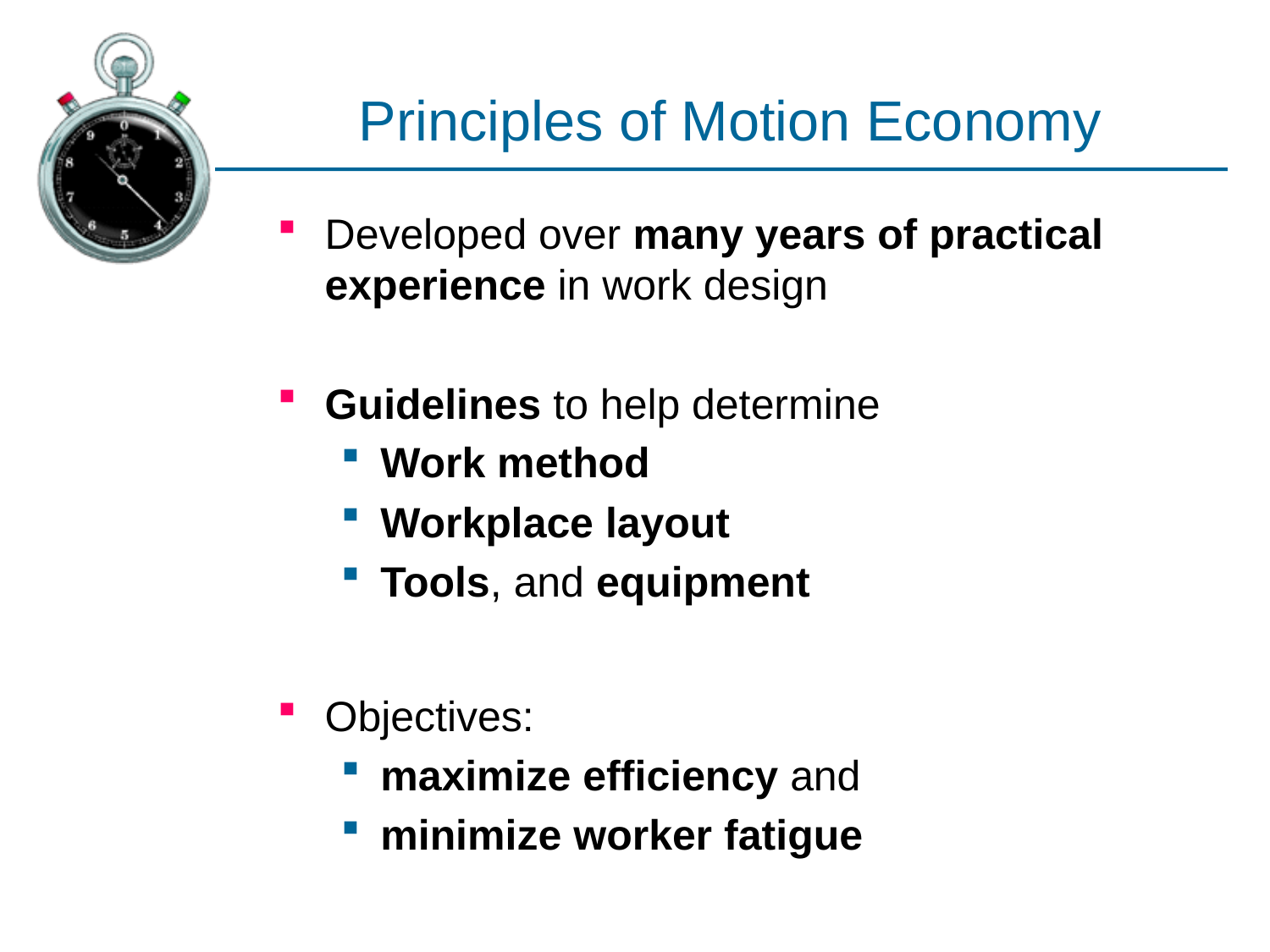

# Principles of Motion Economy
Developed over many years of practical experience in work design

Guidelines to help determine
Work method
Workplace layout
Tools, and equipment

Objectives:
maximize efficiency and
minimize worker fatigue